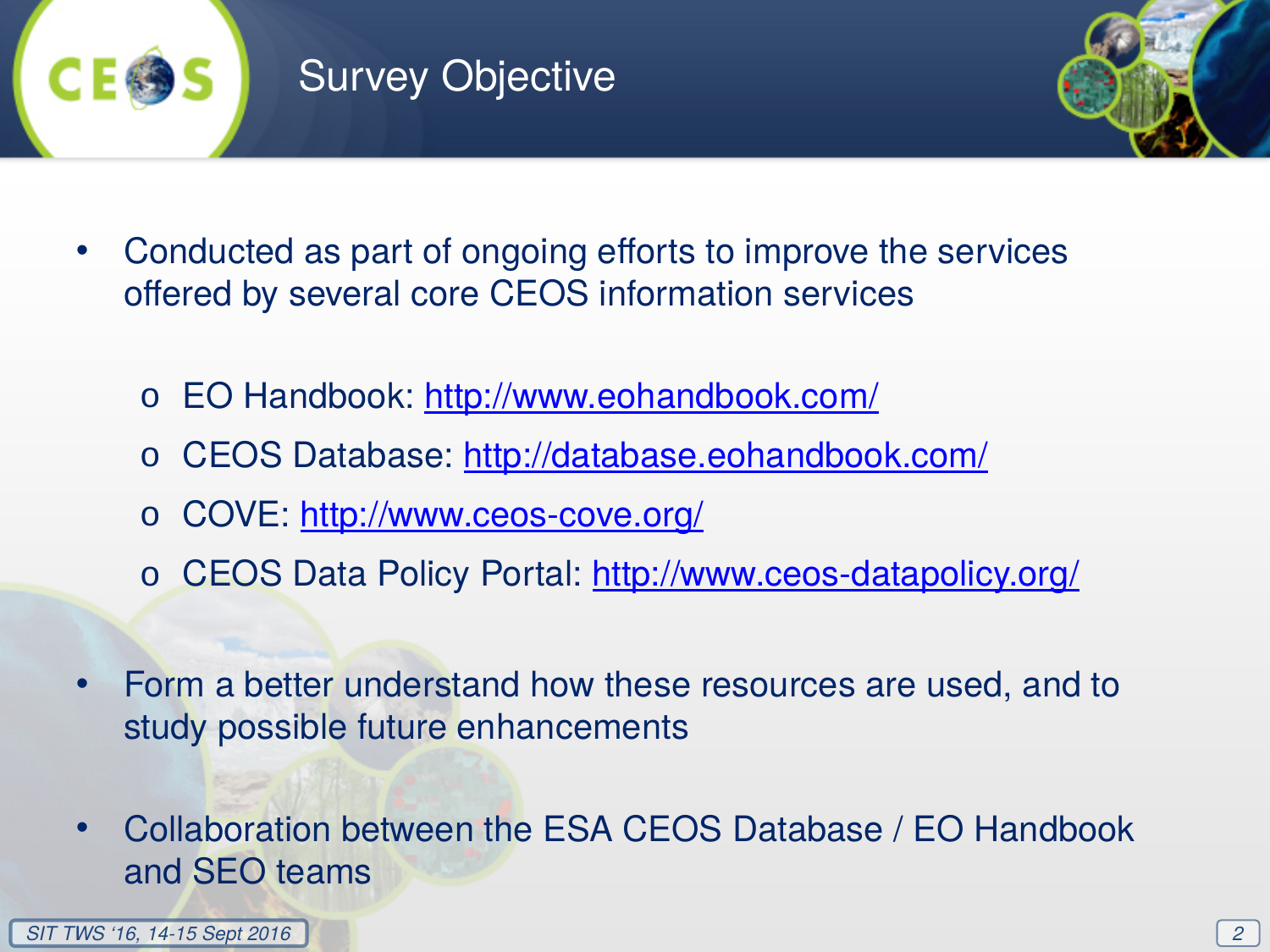

Survey Objective
Conducted as part of ongoing efforts to improve the services offered by several core CEOS information services

EO Handbook: http://www.eohandbook.com/
CEOS Database: http://database.eohandbook.com/
COVE: http://www.ceos-cove.org/
CEOS Data Policy Portal: http://www.ceos-datapolicy.org/

Form a better understand how these resources are used, and to study possible future enhancements

Collaboration between the ESA CEOS Database / EO Handbook and SEO teams
2